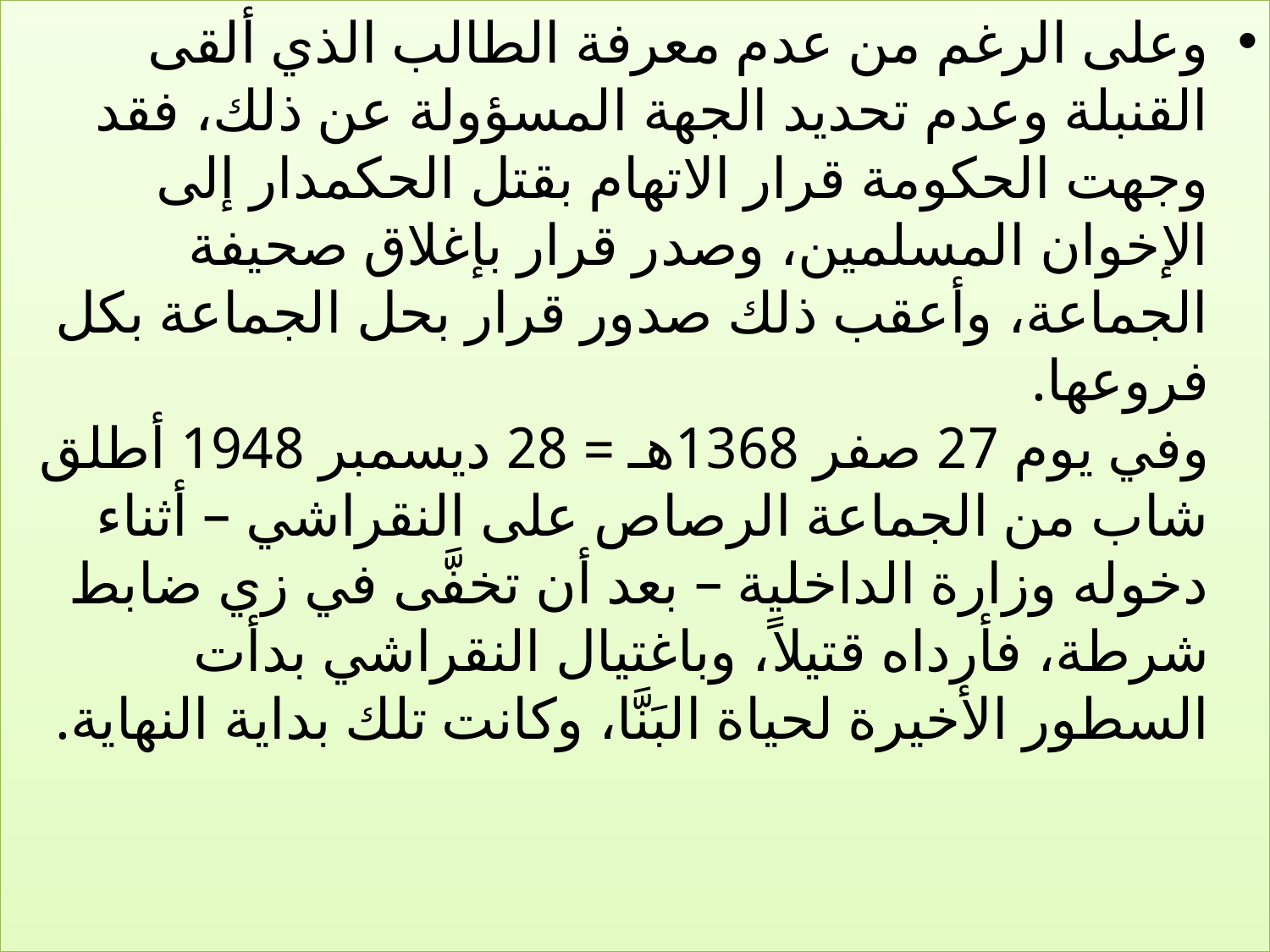

وعلى الرغم من عدم معرفة الطالب الذي ألقى القنبلة وعدم تحديد الجهة المسؤولة عن ذلك، فقد وجهت الحكومة قرار الاتهام بقتل الحكمدار إلى الإخوان المسلمين، وصدر قرار بإغلاق صحيفة الجماعة، وأعقب ذلك صدور قرار بحل الجماعة بكل فروعها.
وفي يوم 27 صفر 1368هـ = 28 ديسمبر 1948 أطلق شاب من الجماعة الرصاص على النقراشي – أثناء دخوله وزارة الداخلية – بعد أن تخفَّى في زي ضابط شرطة، فأرداه قتيلاً، وباغتيال النقراشي بدأت السطور الأخيرة لحياة البَنَّا، وكانت تلك بداية النهاية.